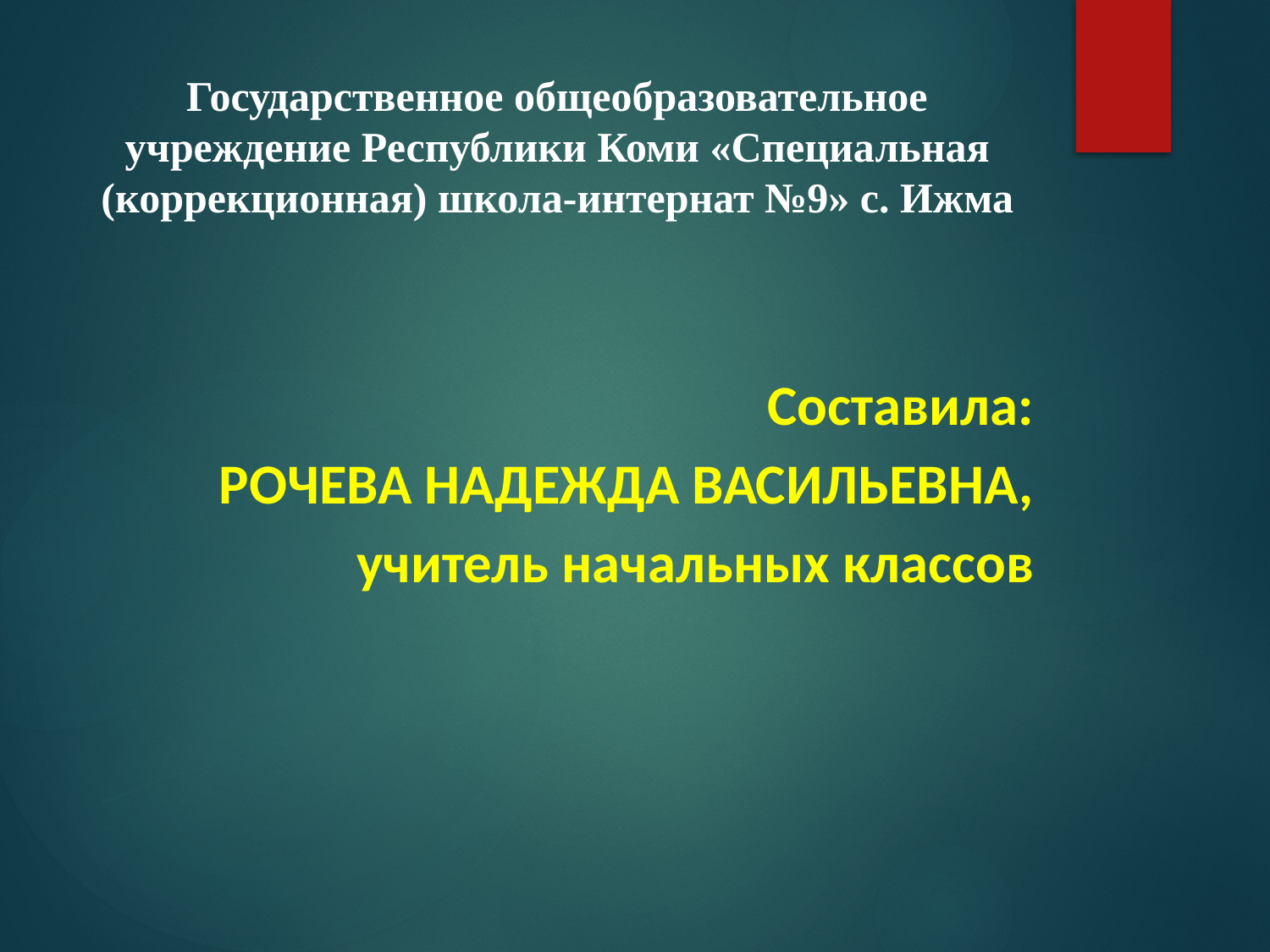

# Государственное общеобразовательное учреждение Республики Коми «Специальная (коррекционная) школа-интернат №9» с. Ижма

Составила:
РОЧЕВА НАДЕЖДА ВАСИЛЬЕВНА,
учитель начальных классов